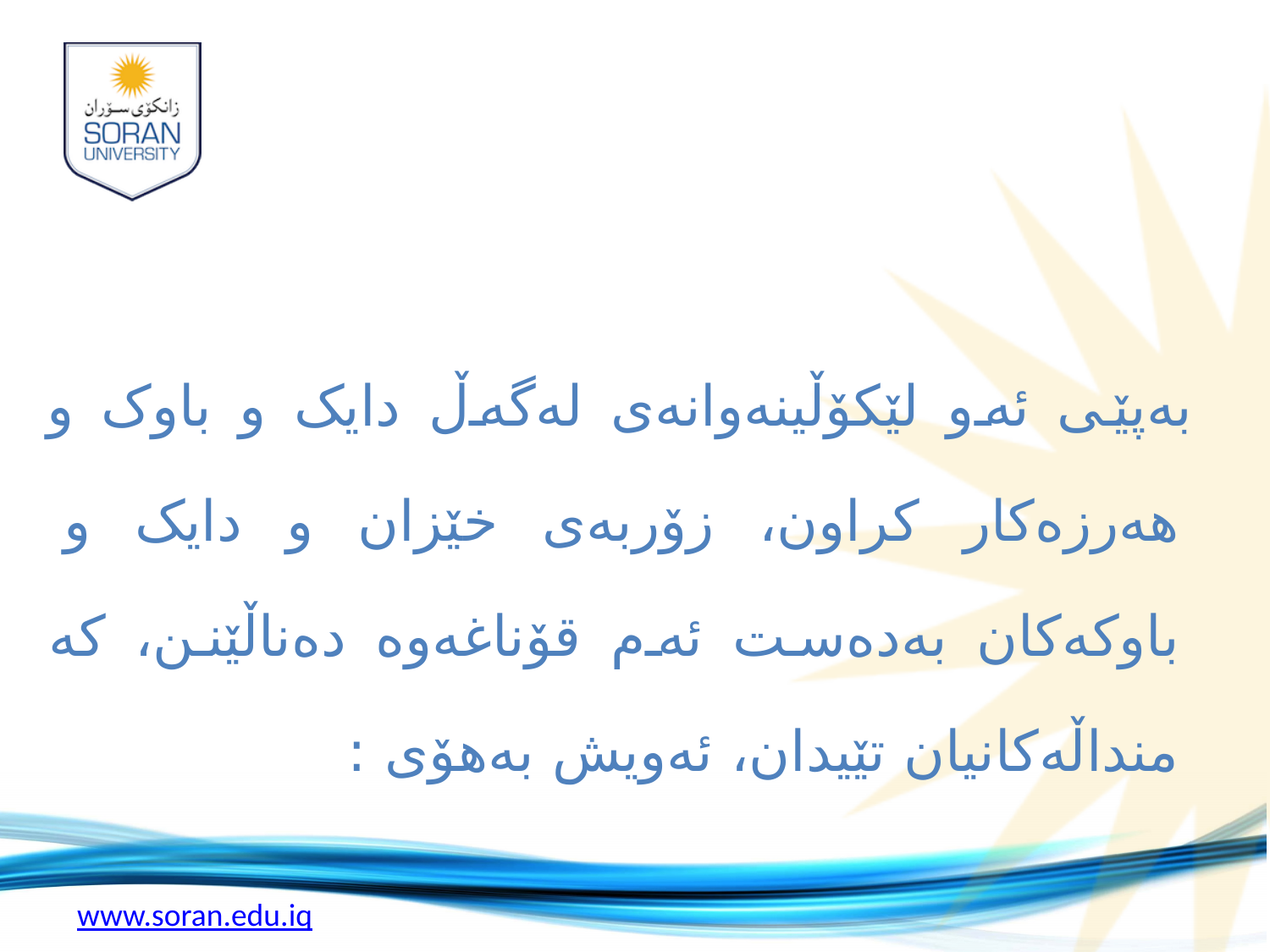

#
به‌پێی ئه‌و لێکۆڵینه‌وانه‌ی‌ له‌گه‌ڵ دایک و باوک و هه‌رزه‌کار کراون، زۆربه‌ی‌ خێزان و دایک و باوکه‌کان به‌ده‌ست ئه‌م قۆناغه‌وه ده‌ناڵێنن، كه منداڵه‌کانیان تێیدان، ئه‌ویش به‌هۆی‌ :